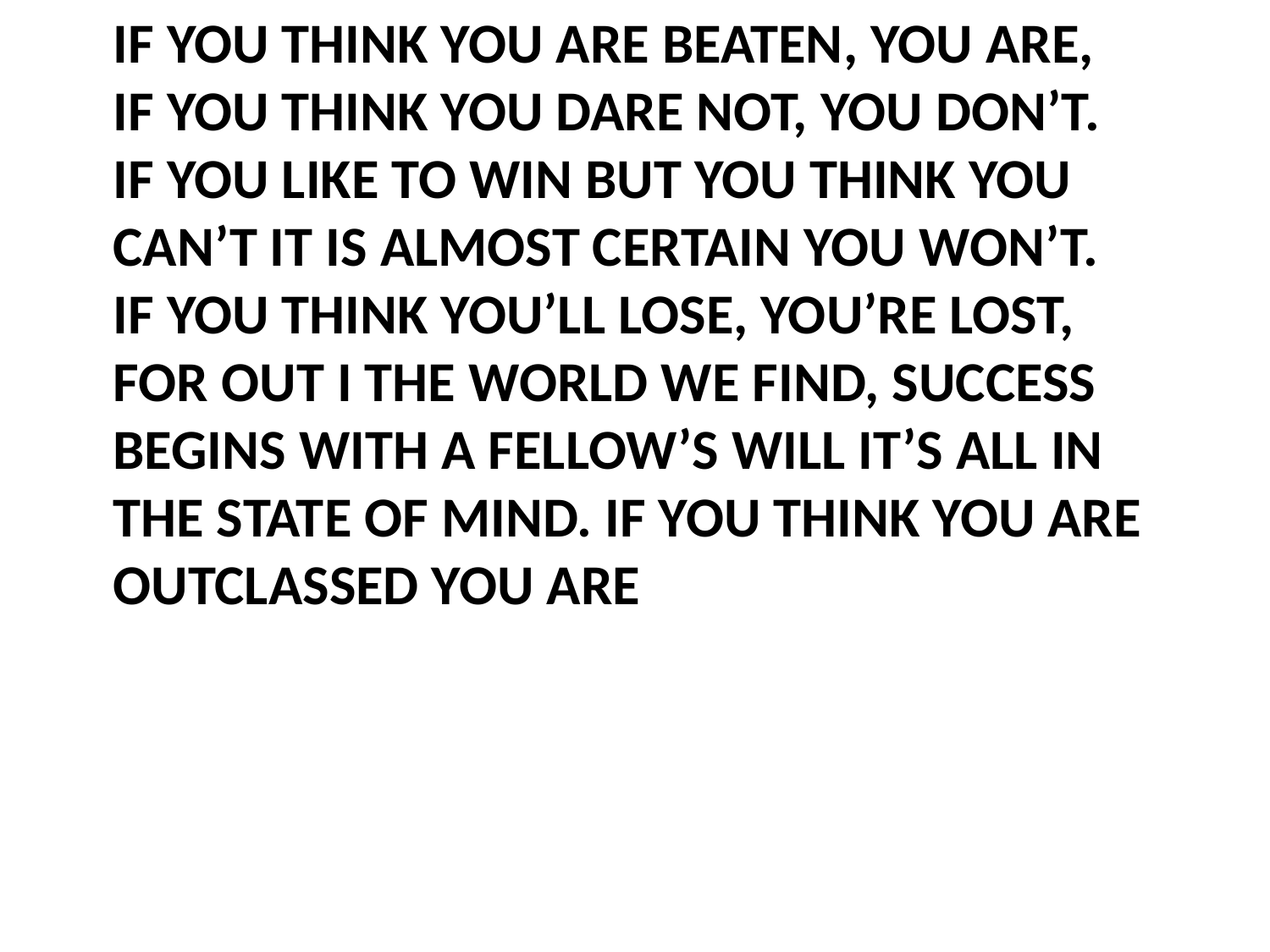

# If you think you are beaten, you are,   if you think you dare not, you don’t. If you like to win but you think you can’t it is almost certain you won’t. If you think you’ll lose, you’re lost, for out i the world we find, Success begins with a fellow’s will it’s all in the state of mind. If you think you are outclassed you are